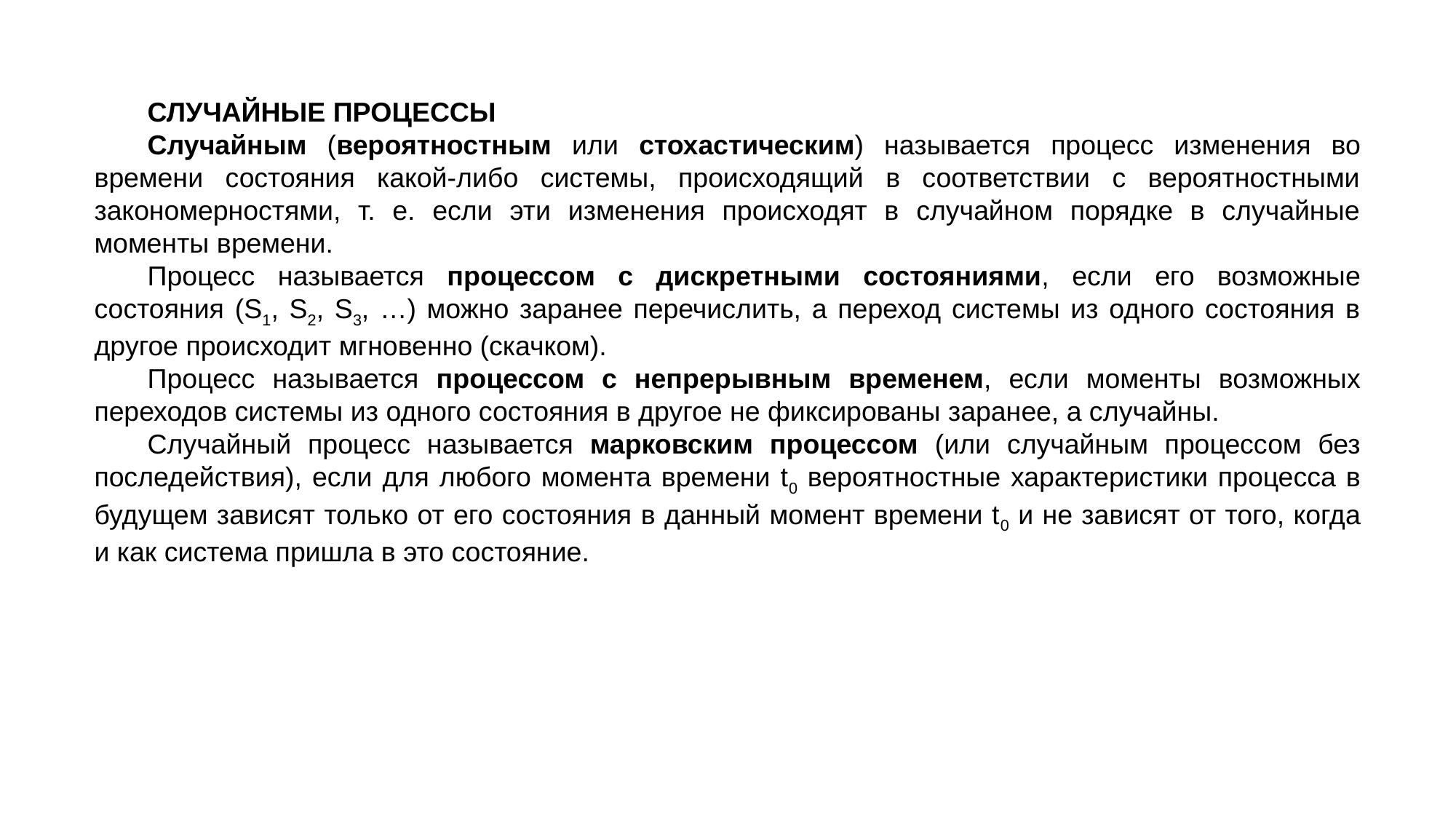

СЛУЧАЙНЫЕ ПРОЦЕССЫ
Случайным (вероятностным или стохастическим) называется процесс изменения во времени состояния какой‑либо системы, происходящий в соответствии с вероятностными закономерностями, т. е. если эти изменения происходят в случайном порядке в случайные моменты времени.
Процесс называется процессом с дискретными состояниями, если его возможные состояния (S1, S2, S3, …) можно заранее перечислить, а переход системы из одного состояния в другое происходит мгновенно (скачком).
Процесс называется процессом с непрерывным временем, если моменты возможных переходов системы из одного состояния в другое не фиксированы заранее, а случайны.
Случайный процесс называется марковским процессом (или случайным процессом без последействия), если для любого момента времени t0 вероятностные характеристики процесса в будущем зависят только от его состояния в данный момент времени t0 и не зависят от того, когда и как система пришла в это состояние.